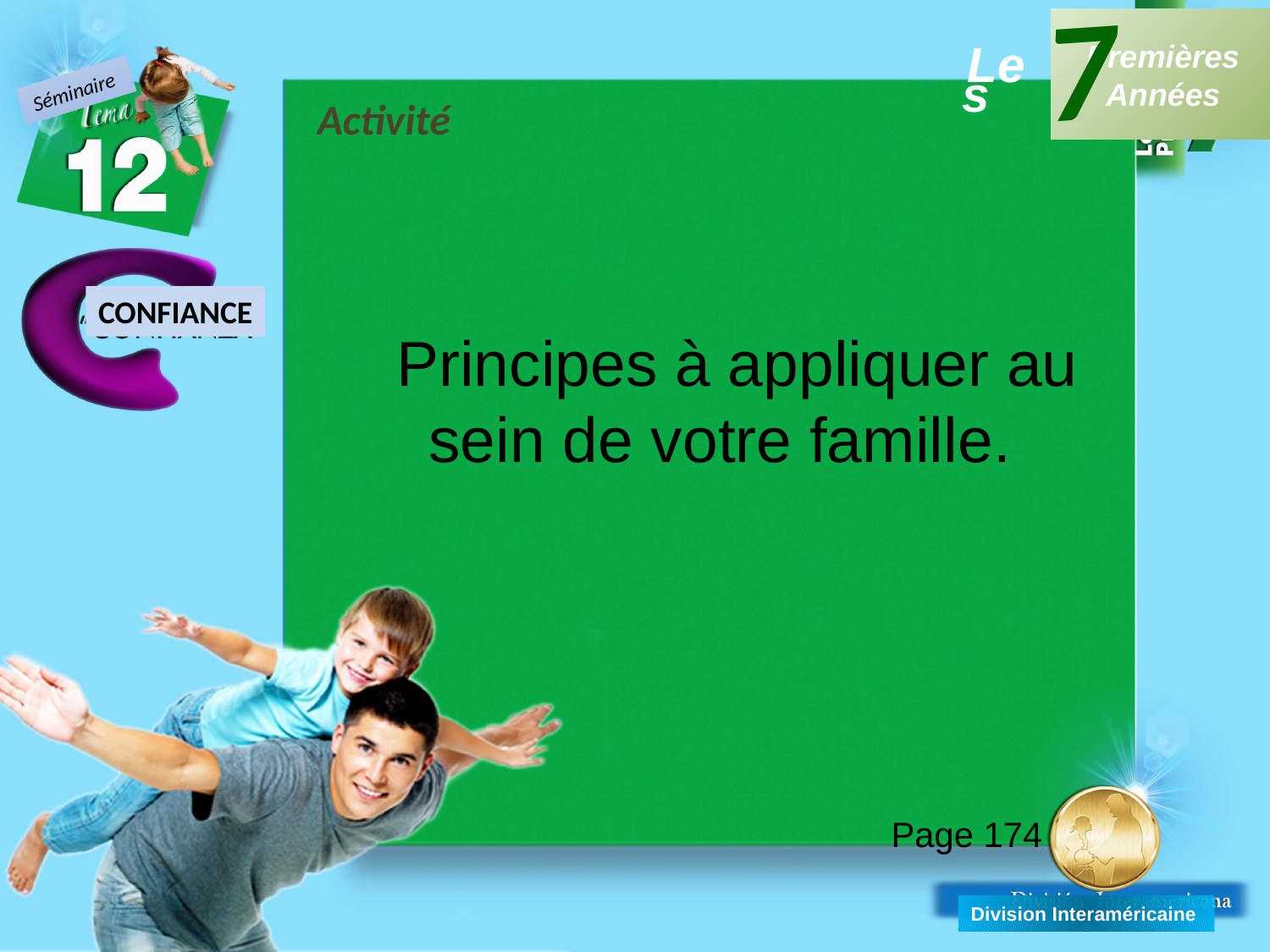

7
Premières
Années
Les
Séminaire
Activité
Principes à appliquer au sein de votre famille.
Page 174
CONFIANCE
Division Interaméricaine